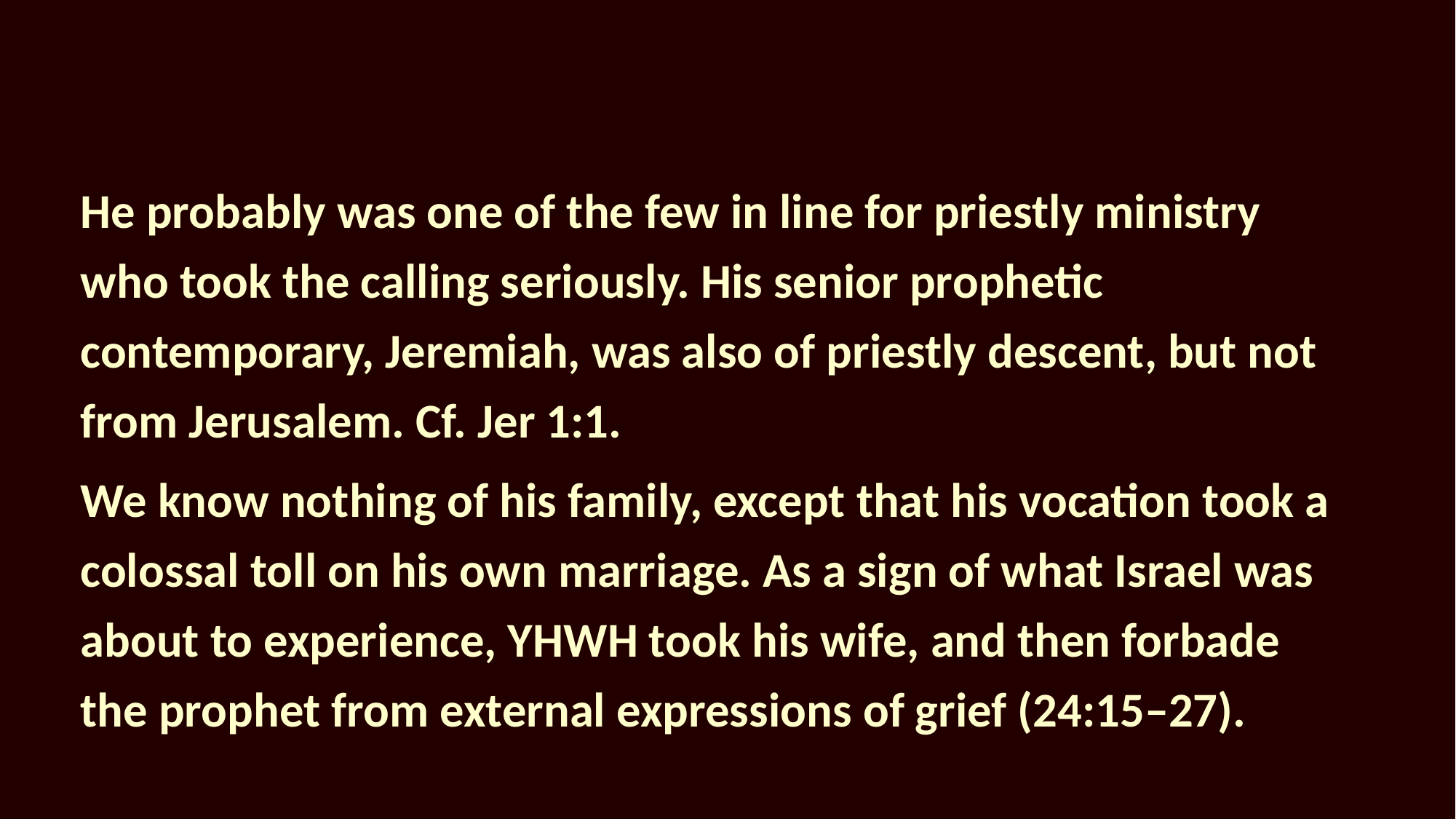

He probably was one of the few in line for priestly ministry who took the calling seriously. His senior prophetic contemporary, Jeremiah, was also of priestly descent, but not from Jerusalem. Cf. Jer 1:1.
We know nothing of his family, except that his vocation took a colossal toll on his own marriage. As a sign of what Israel was about to experience, YHWH took his wife, and then forbade the prophet from external expressions of grief (24:15–27).